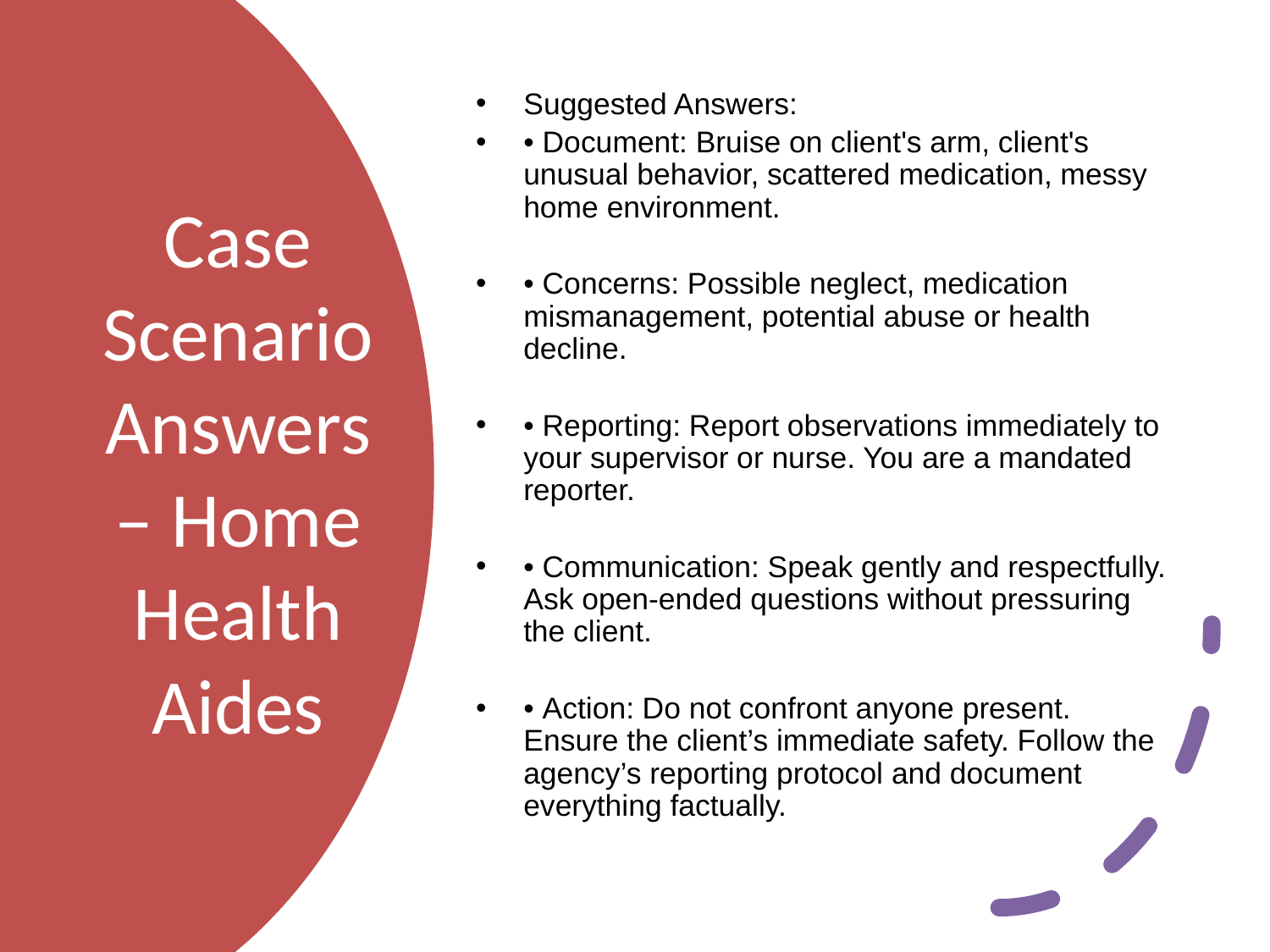

Suggested Answers:
• Document: Bruise on client's arm, client's unusual behavior, scattered medication, messy home environment.

• Concerns: Possible neglect, medication mismanagement, potential abuse or health decline.

• Reporting: Report observations immediately to your supervisor or nurse. You are a mandated reporter.

• Communication: Speak gently and respectfully. Ask open-ended questions without pressuring the client.

• Action: Do not confront anyone present. Ensure the client’s immediate safety. Follow the agency’s reporting protocol and document everything factually.

# Case Scenario Answers – Home Health Aides